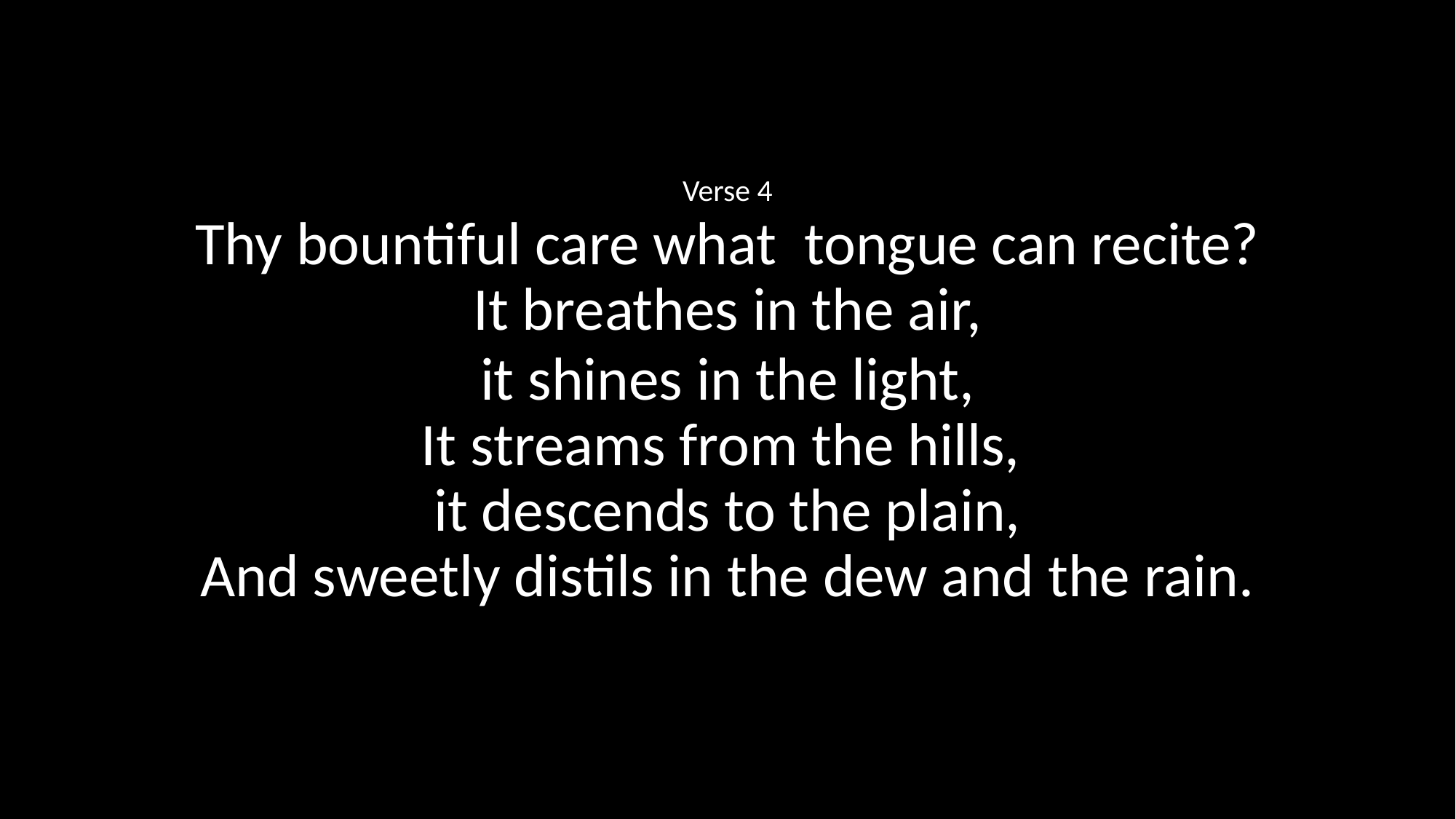

Verse 4
Thy bountiful care what  tongue can recite?
It breathes in the air,
it shines in the light,
It streams from the hills,
it descends to the plain,
And sweetly distils in the dew and the rain.